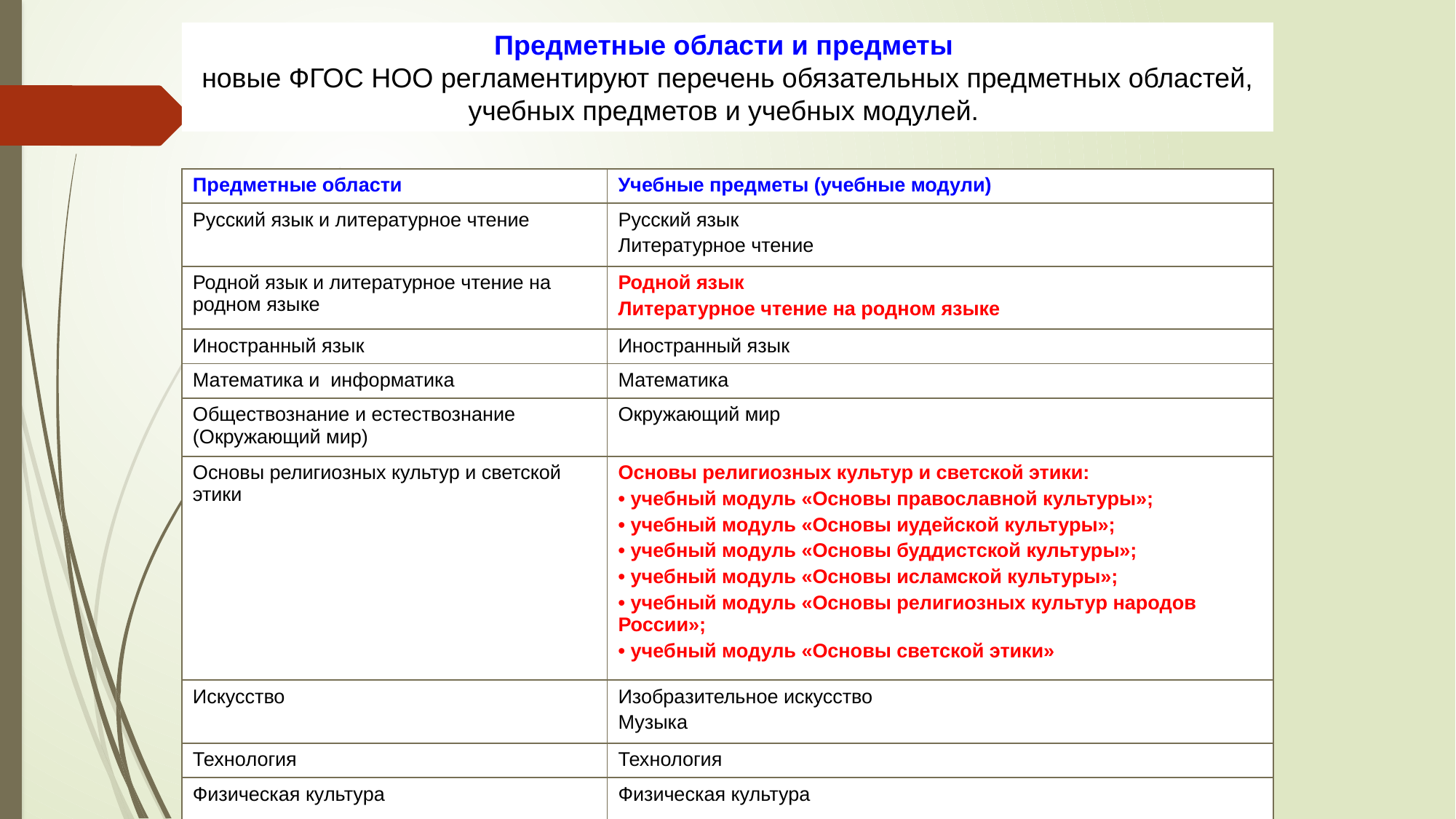

Предметные области и предметы
новые ФГОС НОО регламентируют перечень обязательных предметных областей, учебных предметов и учебных модулей.
| Предметные области | Учебные предметы (учебные модули) |
| --- | --- |
| Русский язык и литературное чтение | Русский язык Литературное чтение |
| Родной язык и литературное чтение на родном языке | Родной язык Литературное чтение на родном языке |
| Иностранный язык | Иностранный язык |
| Математика и информатика | Математика |
| Обществознание и естествознание (Окружающий мир) | Окружающий мир |
| Основы религиозных культур и светской этики | Основы религиозных культур и светской этики: • учебный модуль «Основы православной культуры»; • учебный модуль «Основы иудейской культуры»; • учебный модуль «Основы буддистской культуры»; • учебный модуль «Основы исламской культуры»; • учебный модуль «Основы религиозных культур народов России»; • учебный модуль «Основы светской этики» |
| Искусство | Изобразительное искусство Музыка |
| Технология | Технология |
| Физическая культура | Физическая культура |